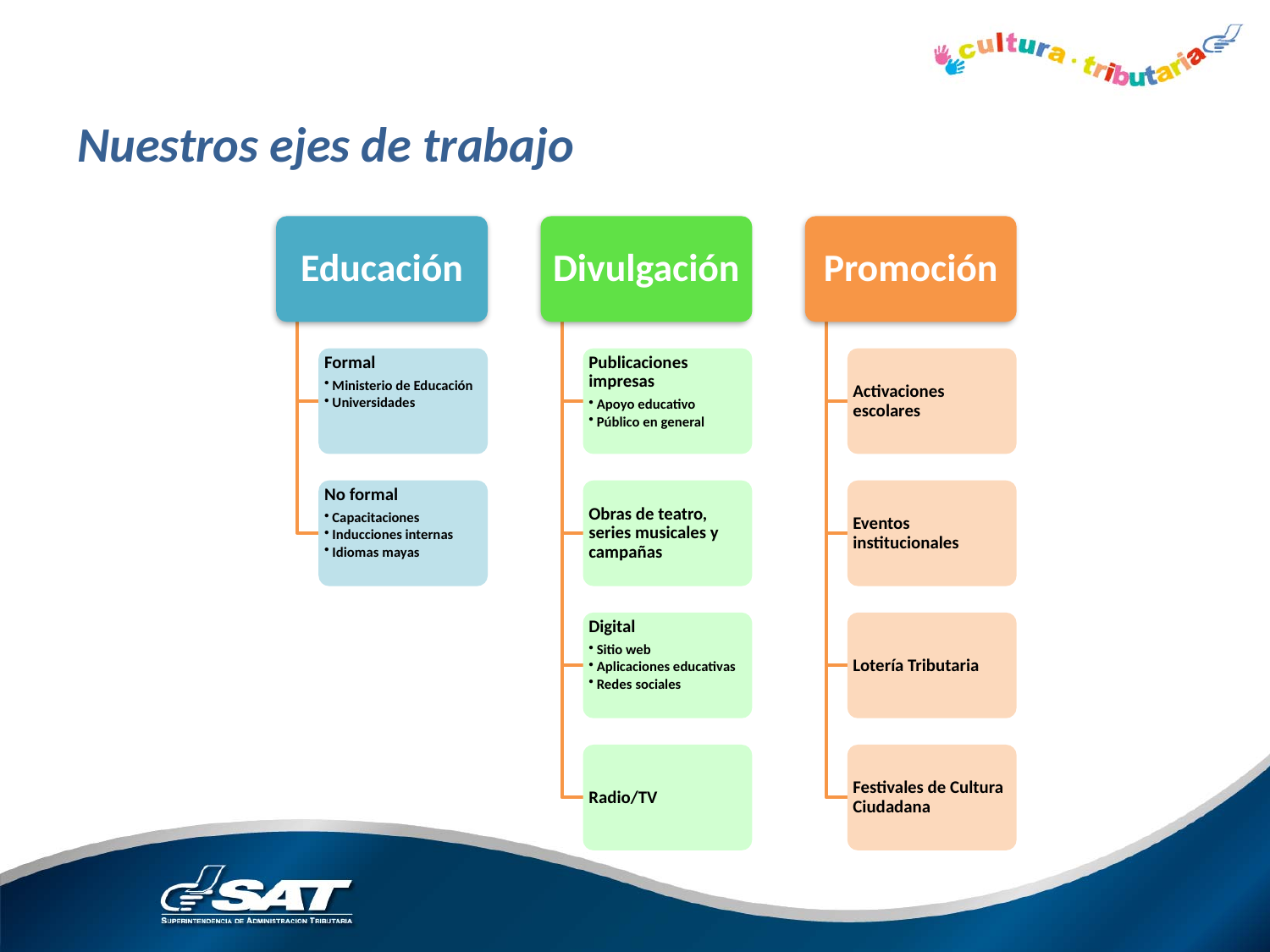

# Nuestros ejes de trabajo
Educación
Divulgación
Promoción

No formal
Capacitaciones
Inducciones internas
Idiomas mayas

Formal
Ministerio de Educación
Universidades

Radio/TV

Digital
Sitio web
Aplicaciones educativas
Redes sociales

Obras de teatro, series musicales y campañas

Publicaciones impresas
Apoyo educativo
Público en general

Activaciones escolares

Eventos institucionales

Lotería Tributaria

Festivales de Cultura Ciudadana